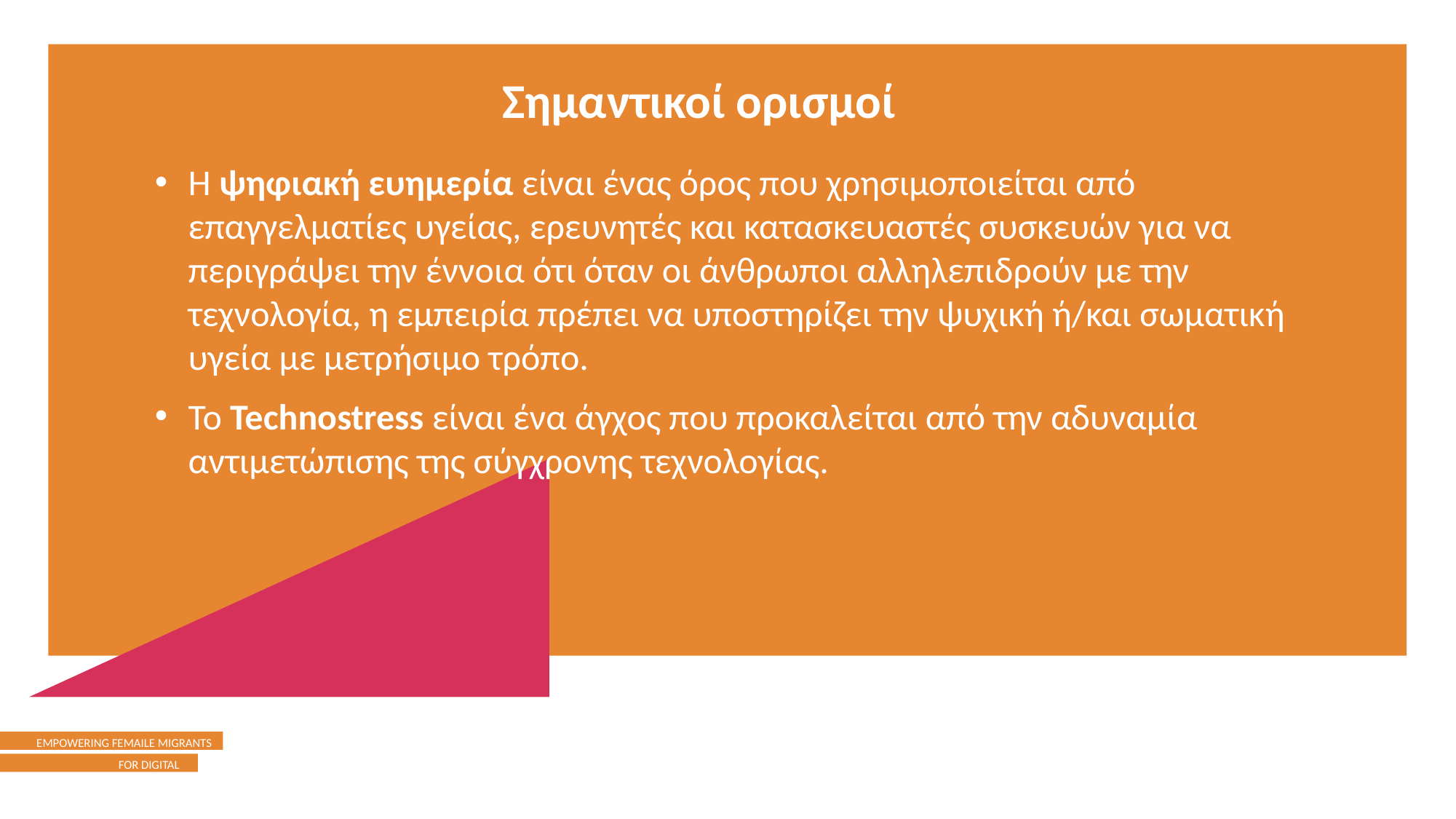

Σημαντικοί ορισμοί
Η ψηφιακή ευημερία είναι ένας όρος που χρησιμοποιείται από επαγγελματίες υγείας, ερευνητές και κατασκευαστές συσκευών για να περιγράψει την έννοια ότι όταν οι άνθρωποι αλληλεπιδρούν με την τεχνολογία, η εμπειρία πρέπει να υποστηρίζει την ψυχική ή/και σωματική υγεία με μετρήσιμο τρόπο.
Το Technostress είναι ένα άγχος που προκαλείται από την αδυναμία αντιμετώπισης της σύγχρονης τεχνολογίας.